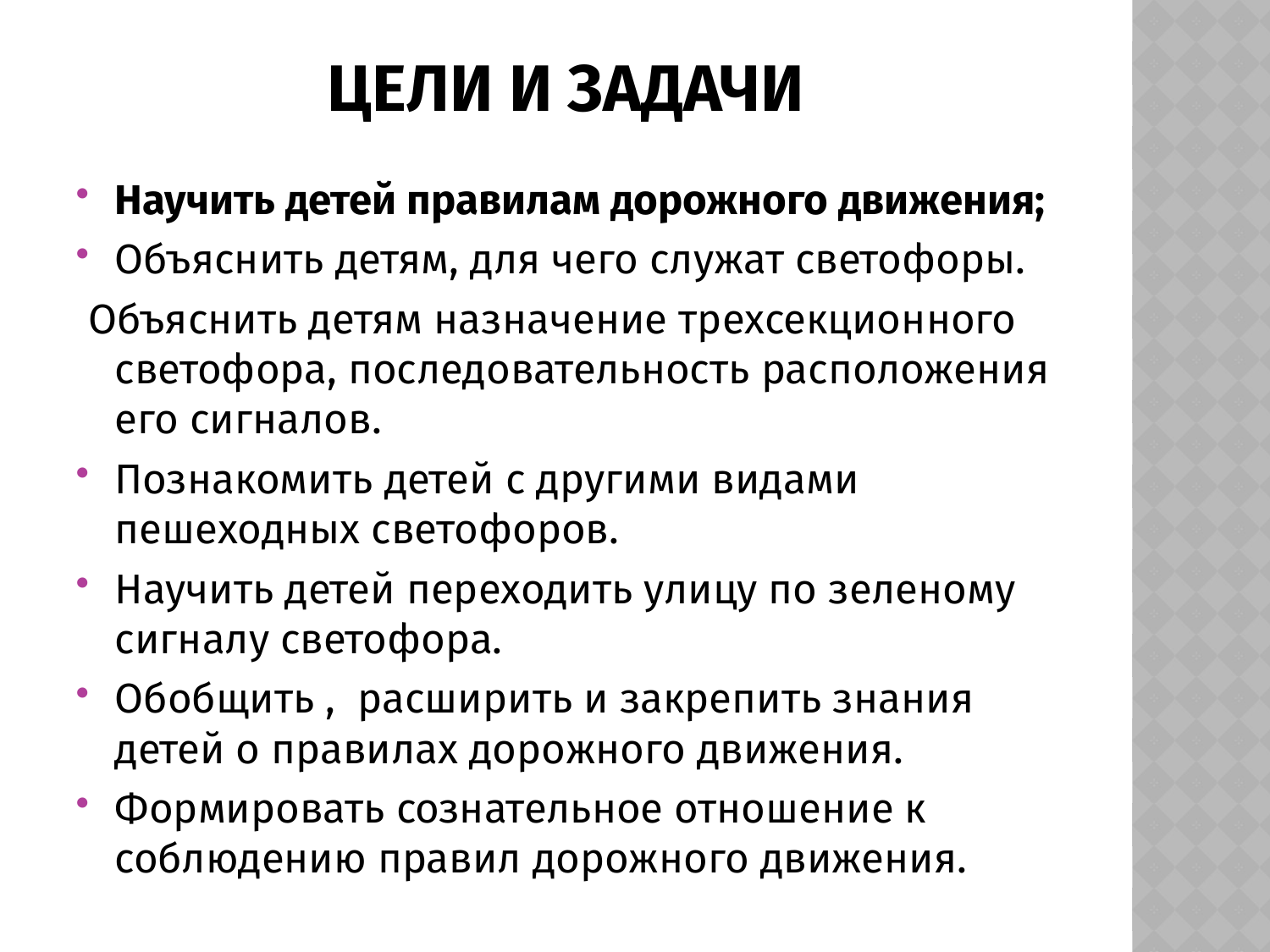

# Цели и задачи
Научить детей правилам дорожного движения;
Объяснить детям, для чего служат светофоры.
 Объяснить детям назначение трехсекционного светофора, последовательность расположения его сигналов.
Познакомить детей с другими видами пешеходных светофоров.
Научить детей переходить улицу по зеленому сигналу светофора.
Обобщить ,  расширить и закрепить знания детей о правилах дорожного движения.
Формировать сознательное отношение к соблюдению правил дорожного движения.